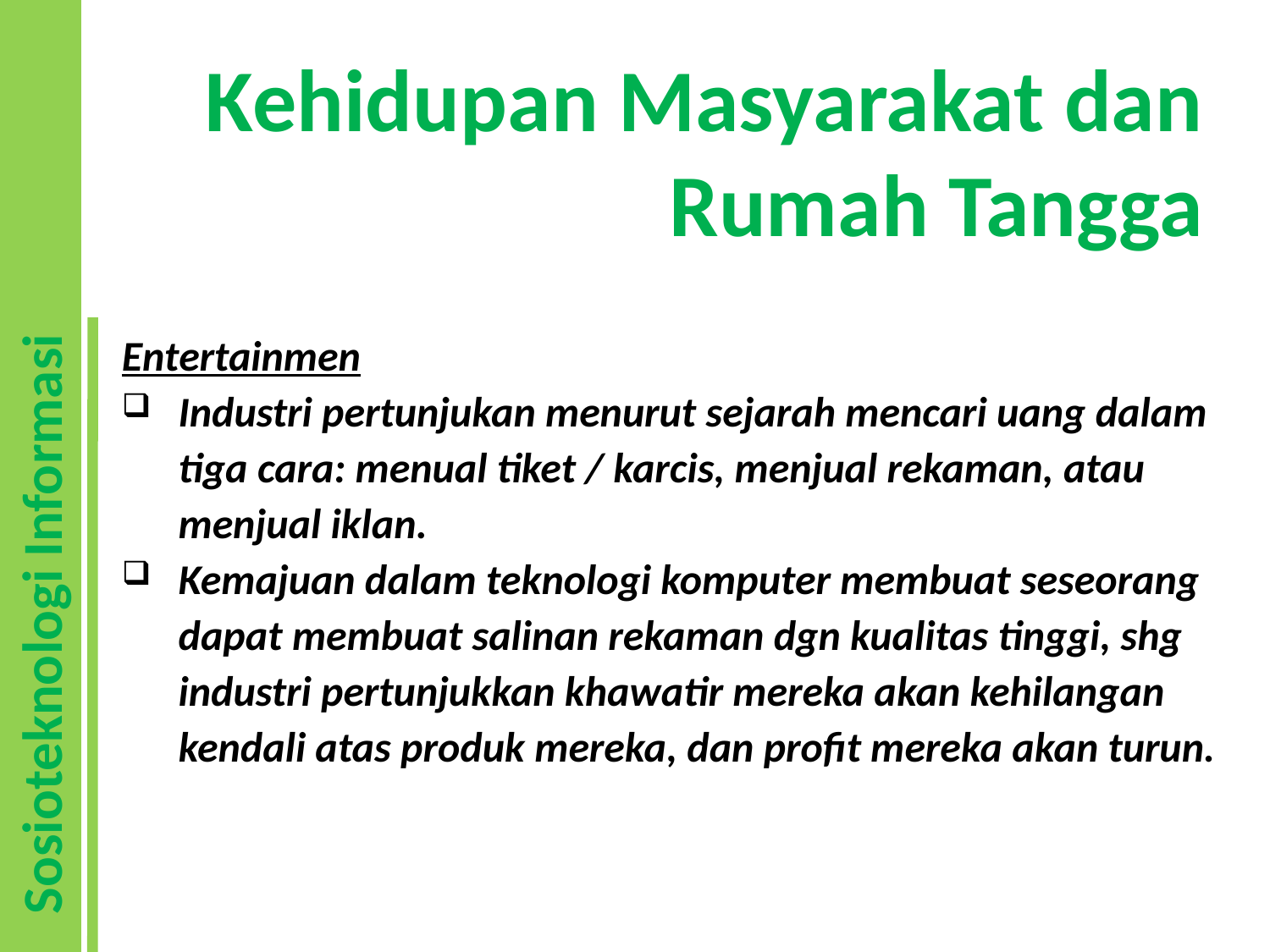

# Kehidupan Masyarakat dan Rumah Tangga
Entertainmen
Industri pertunjukan menurut sejarah mencari uang dalam tiga cara: menual tiket / karcis, menjual rekaman, atau menjual iklan.
Kemajuan dalam teknologi komputer membuat seseorang dapat membuat salinan rekaman dgn kualitas tinggi, shg industri pertunjukkan khawatir mereka akan kehilangan kendali atas produk mereka, dan profit mereka akan turun.